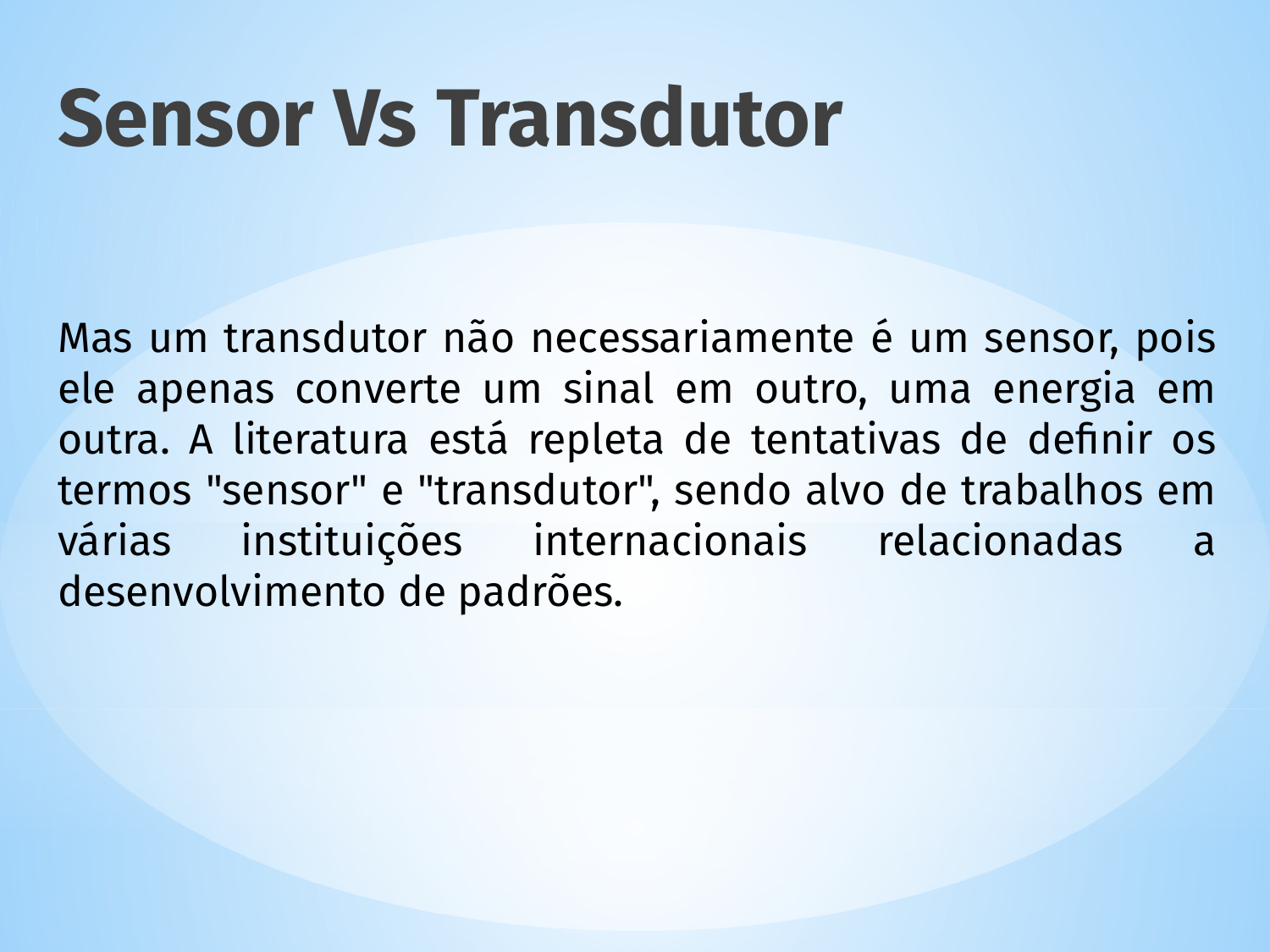

Sensor Vs Transdutor
Mas um transdutor não necessariamente é um sensor, pois ele apenas converte um sinal em outro, uma energia em outra. A literatura está repleta de tentativas de definir os termos "sensor" e "transdutor", sendo alvo de trabalhos em várias instituições internacionais relacionadas a desenvolvimento de padrões.